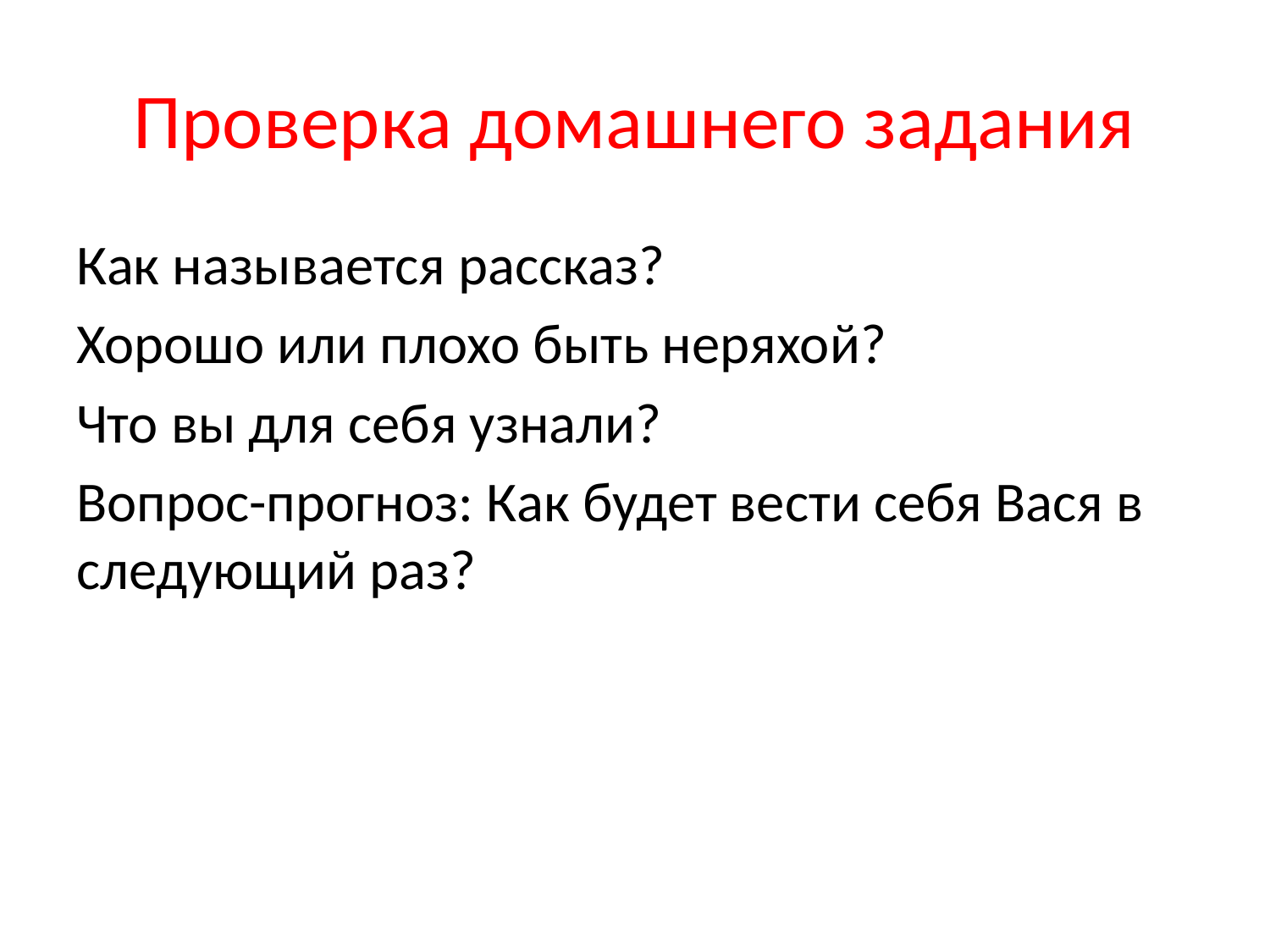

# Проверка домашнего задания
Как называется рассказ?
Хорошо или плохо быть неряхой?
Что вы для себя узнали?
Вопрос-прогноз: Как будет вести себя Вася в следующий раз?